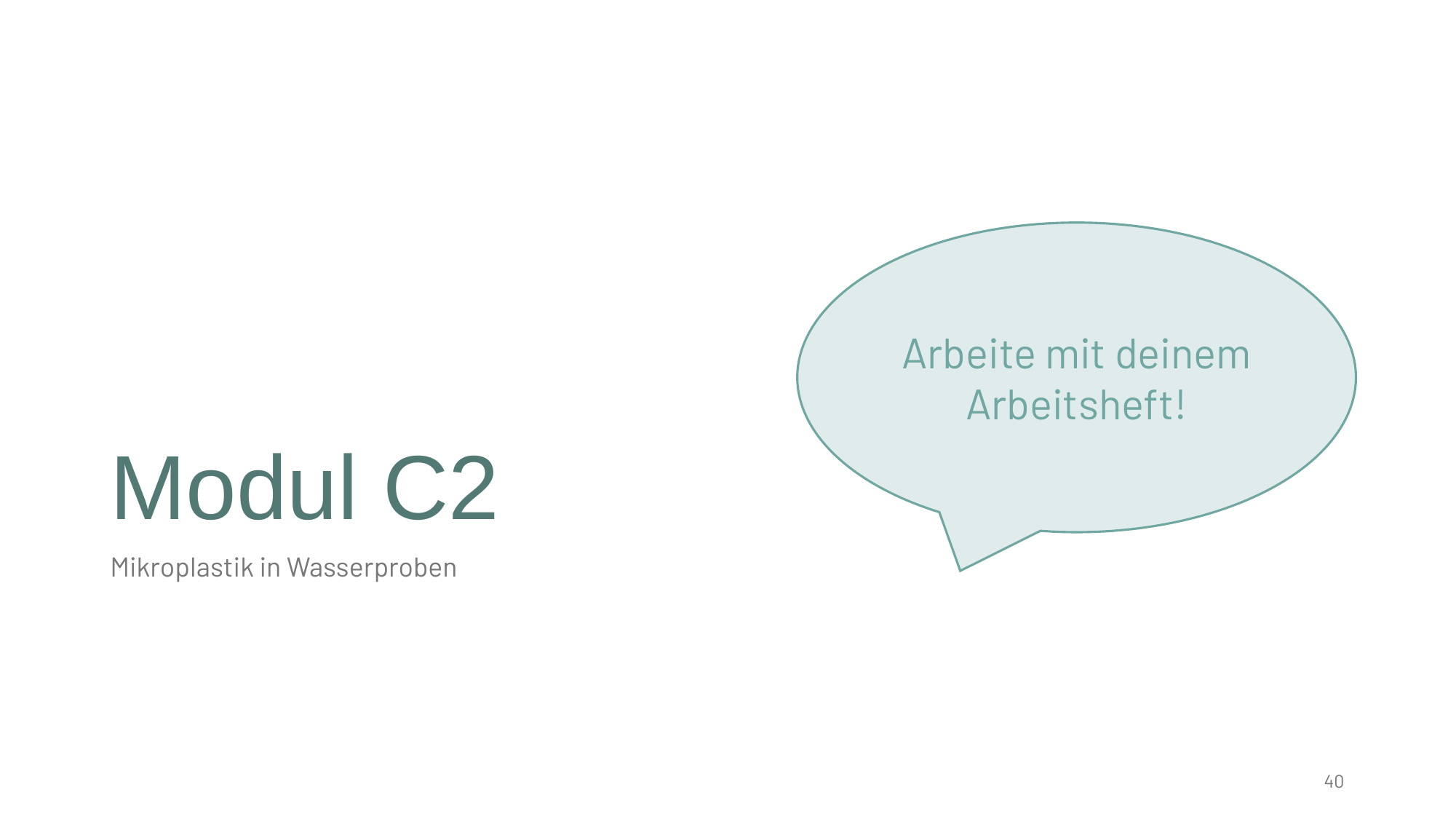

# Modul C2
Arbeite mit deinem Arbeitsheft!
Mikroplastik in Wasserproben
40